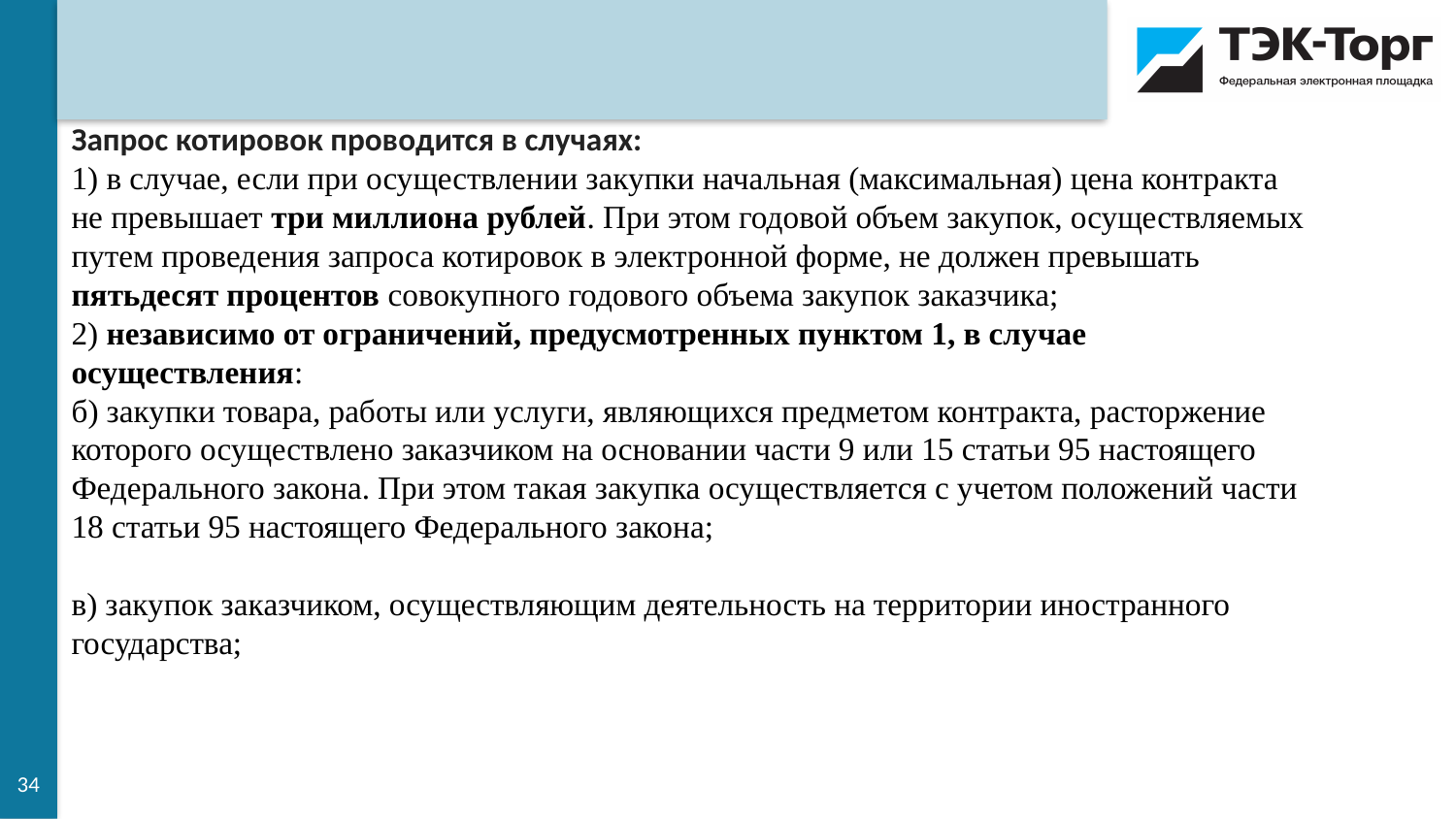

Запрос котировок проводится в случаях:
1) в случае, если при осуществлении закупки начальная (максимальная) цена контракта не превышает три миллиона рублей. При этом годовой объем закупок, осуществляемых путем проведения запроса котировок в электронной форме, не должен превышать пятьдесят процентов совокупного годового объема закупок заказчика;
2) независимо от ограничений, предусмотренных пунктом 1, в случае осуществления:
б) закупки товара, работы или услуги, являющихся предметом контракта, расторжение которого осуществлено заказчиком на основании части 9 или 15 статьи 95 настоящего Федерального закона. При этом такая закупка осуществляется с учетом положений части 18 статьи 95 настоящего Федерального закона;
в) закупок заказчиком, осуществляющим деятельность на территории иностранного государства;
34